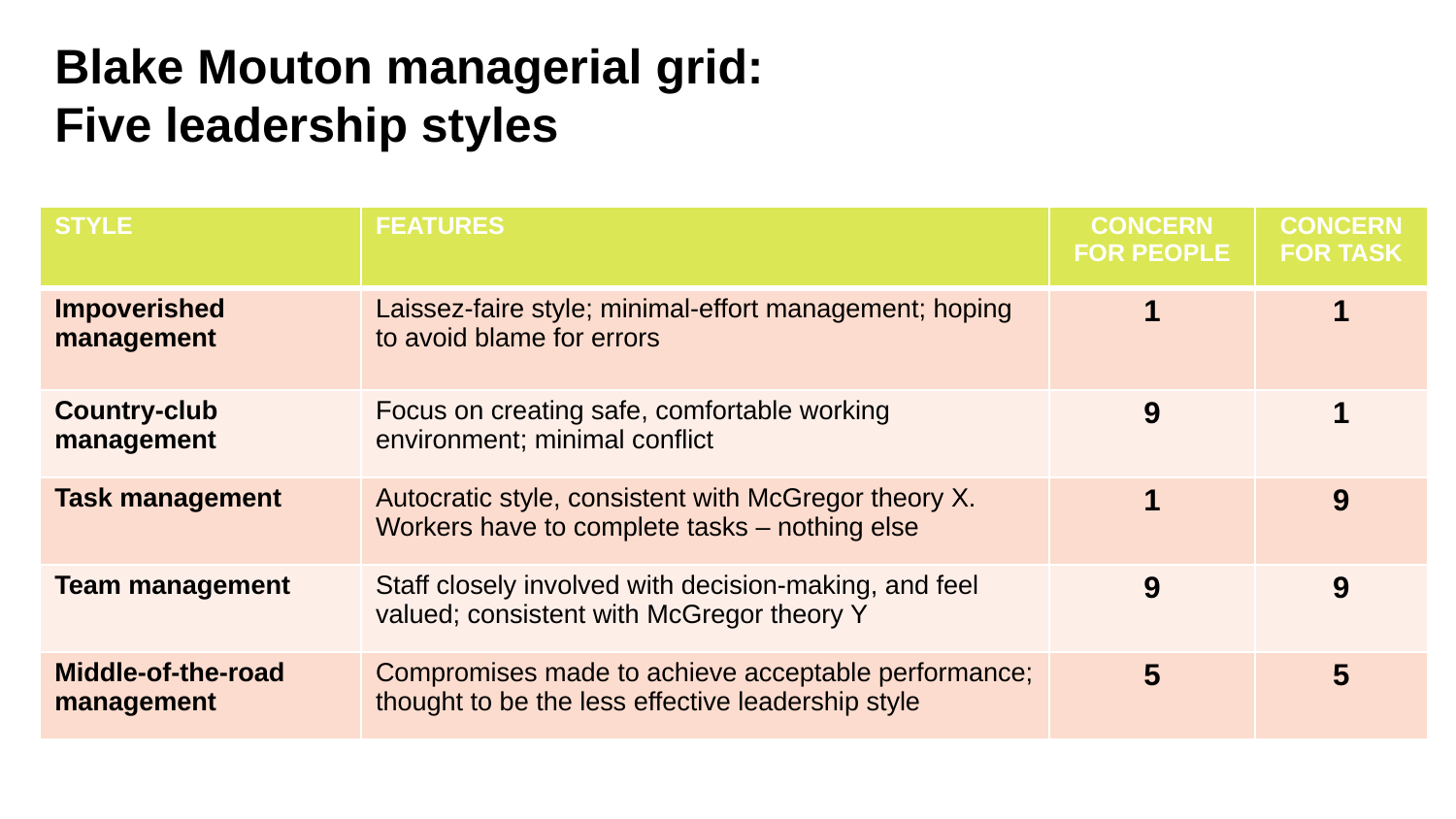

# Blake Mouton managerial grid: Five leadership styles
| STYLE | FEATURES | CONCERN FOR PEOPLE | CONCERN FOR TASK |
| --- | --- | --- | --- |
| Impoverished management | Laissez-faire style; minimal-effort management; hoping to avoid blame for errors | 1 | 1 |
| Country-club management | Focus on creating safe, comfortable working environment; minimal conflict | 9 | 1 |
| Task management | Autocratic style, consistent with McGregor theory X. Workers have to complete tasks – nothing else | 1 | 9 |
| Team management | Staff closely involved with decision-making, and feel valued; consistent with McGregor theory Y | 9 | 9 |
| Middle-of-the-road management | Compromises made to achieve acceptable performance; thought to be the less effective leadership style | 5 | 5 |